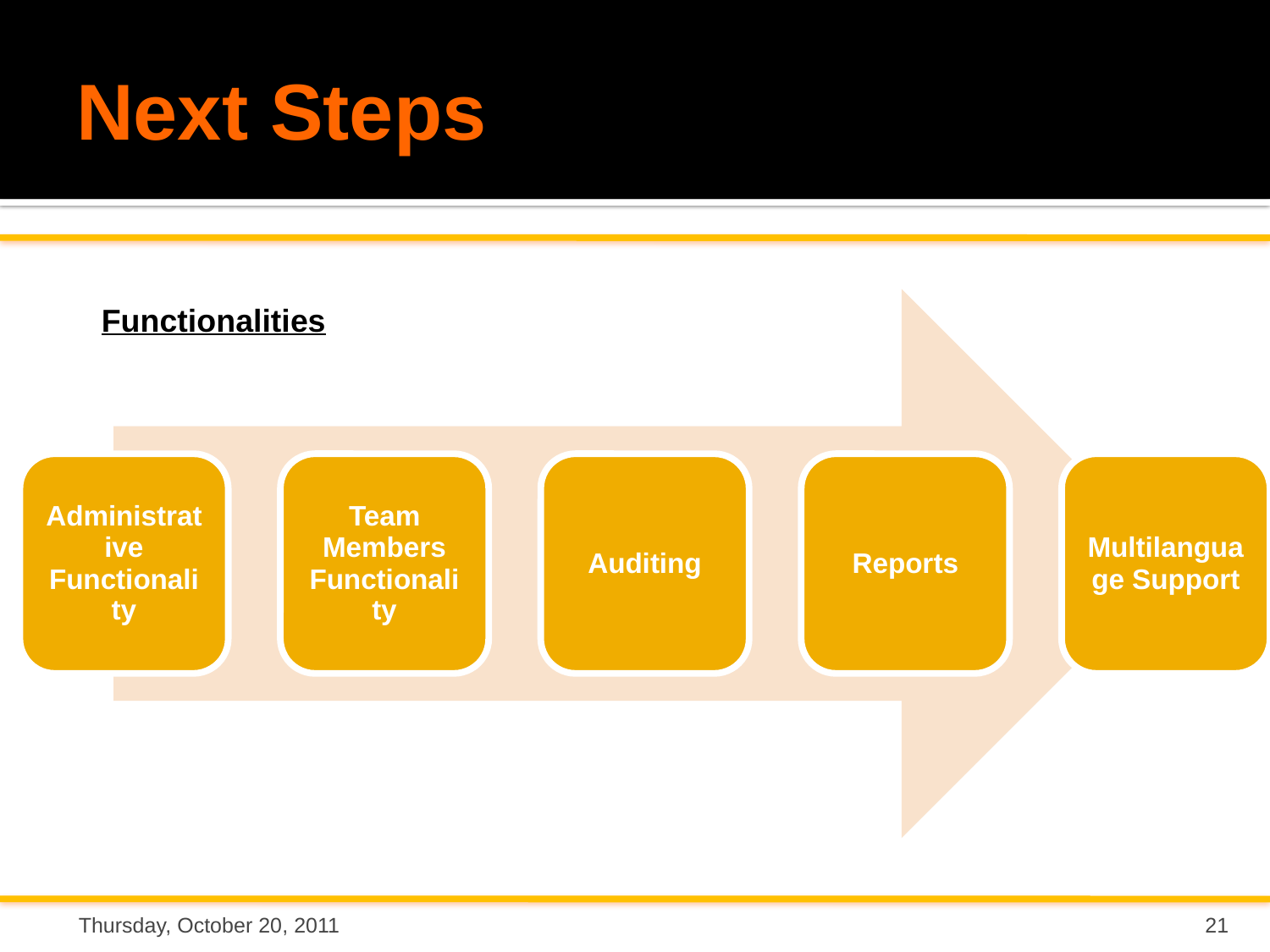

# Next Steps
Team Members Functionality
Auditing
Reports
Multilanguage Support
Administrative Functionality
Functionalities

Thursday, October 20, 2011
21